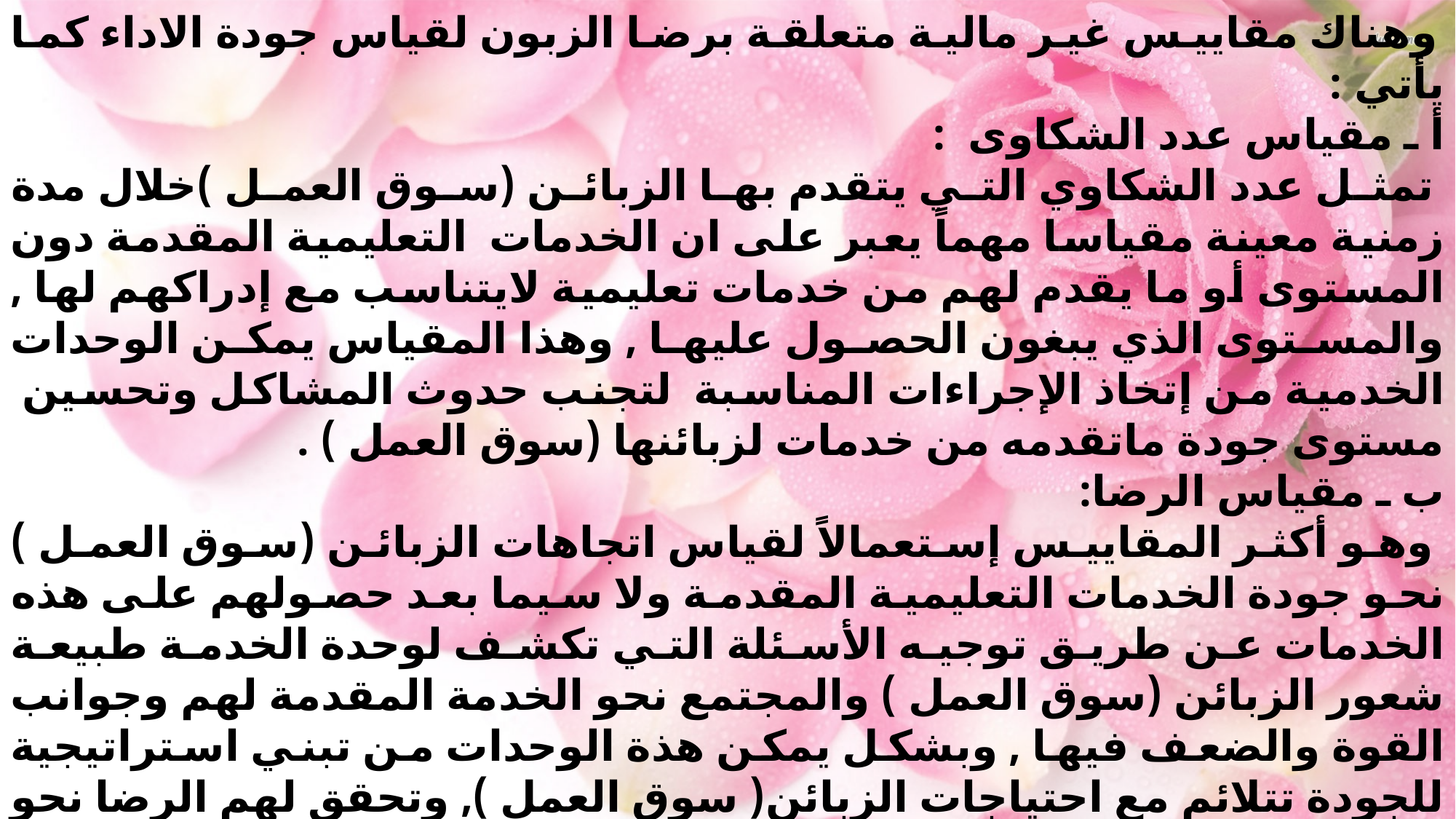

وهناك مقاييس غير مالية متعلقة برضا الزبون لقياس جودة الاداء كما يأتي :
أ ـ مقياس عدد الشكاوى  :
 تمثل عدد الشكاوي التي يتقدم بها الزبائن (سوق العمل )خلال مدة زمنية معينة مقياسا مهماً يعبر على ان الخدمات  التعليمية المقدمة دون المستوى أو ما يقدم لهم من خدمات تعليمية لايتناسب مع إدراكهم لها , والمستوى الذي يبغون الحصول عليها , وهذا المقياس يمكن الوحدات الخدمية من إتخاذ الإجراءات المناسبة  لتجنب حدوث المشاكل وتحسين  مستوى جودة ماتقدمه من خدمات لزبائنها (سوق العمل ) .
ب ـ مقياس الرضا:
 وهو أكثر المقاييس إستعمالاً لقياس اتجاهات الزبائن (سوق العمل ) نحو جودة الخدمات التعليمية المقدمة ولا سيما بعد حصولهم على هذه الخدمات عن طريق توجيه الأسئلة التي تكشف لوحدة الخدمة طبيعة شعور الزبائن (سوق العمل ) والمجتمع نحو الخدمة المقدمة لهم وجوانب القوة والضعف فيها , وبشكل يمكن هذة الوحدات من تبني استراتيجية للجودة تتلائم مع احتياجات الزبائن( سوق العمل ), وتحقق لهم الرضا نحو مايقدم لهم من خدمات .
جـ ـ مقياس الفجوة :
 وهو الذي يستند الى توقعات الزبائن(سوق العمل ) لمستوى الخدمة وإدراكاتهم لمستوى أداء الخدمة المقدمة بالفعل , ومن ثم تحديد الفجوة بين هذه التوقعات والإدراكات وذلك بإستعمال أبعاد جودة الخدمة.
د ـ التسليم في المواعيد المقررة بالتعاقد